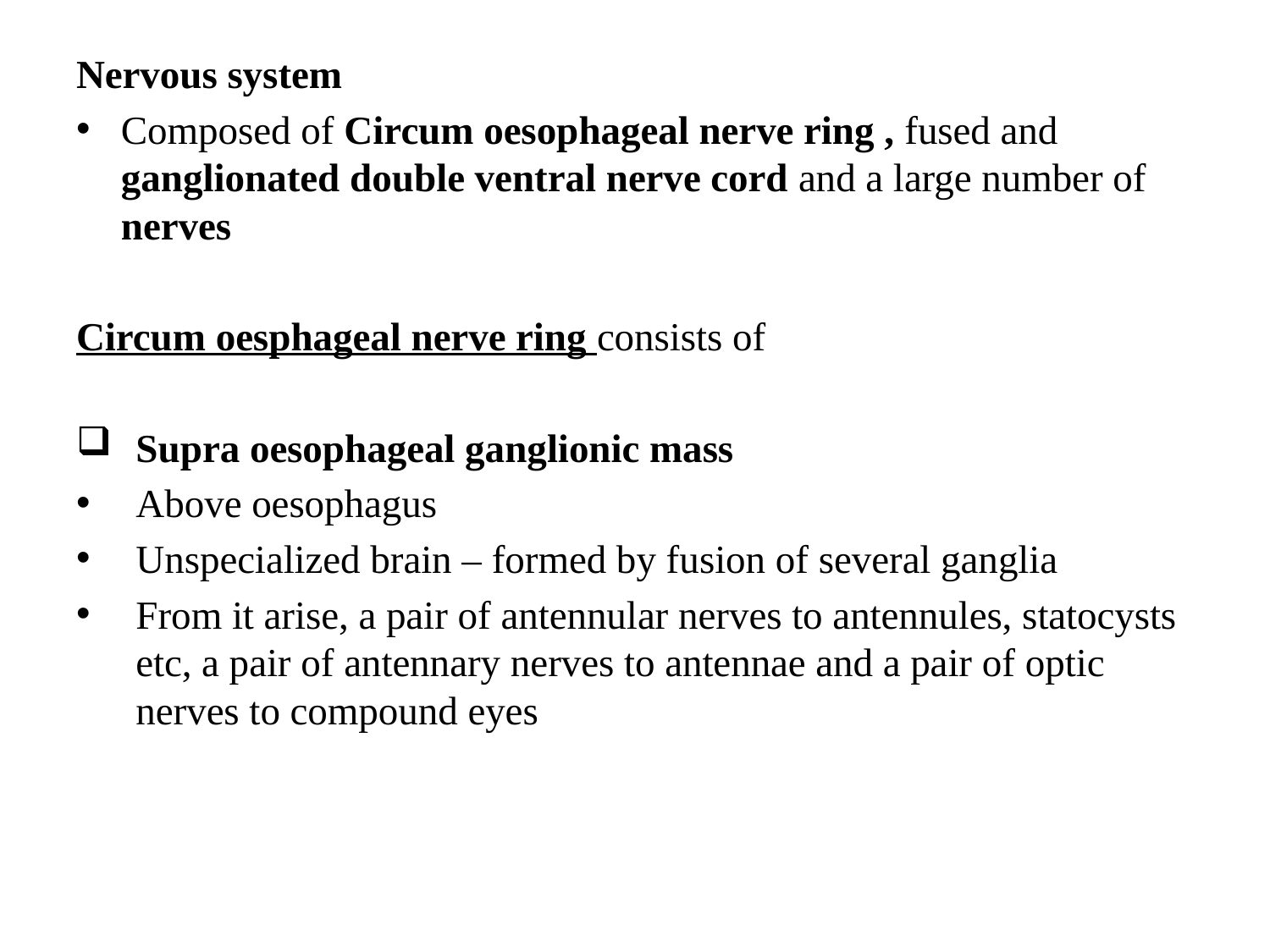

Nervous system
Composed of Circum oesophageal nerve ring , fused and ganglionated double ventral nerve cord and a large number of nerves

Circum oesphageal nerve ring consists of

Supra oesophageal ganglionic mass
Above oesophagus
Unspecialized brain – formed by fusion of several ganglia
From it arise, a pair of antennular nerves to antennules, statocysts etc, a pair of antennary nerves to antennae and a pair of optic nerves to compound eyes